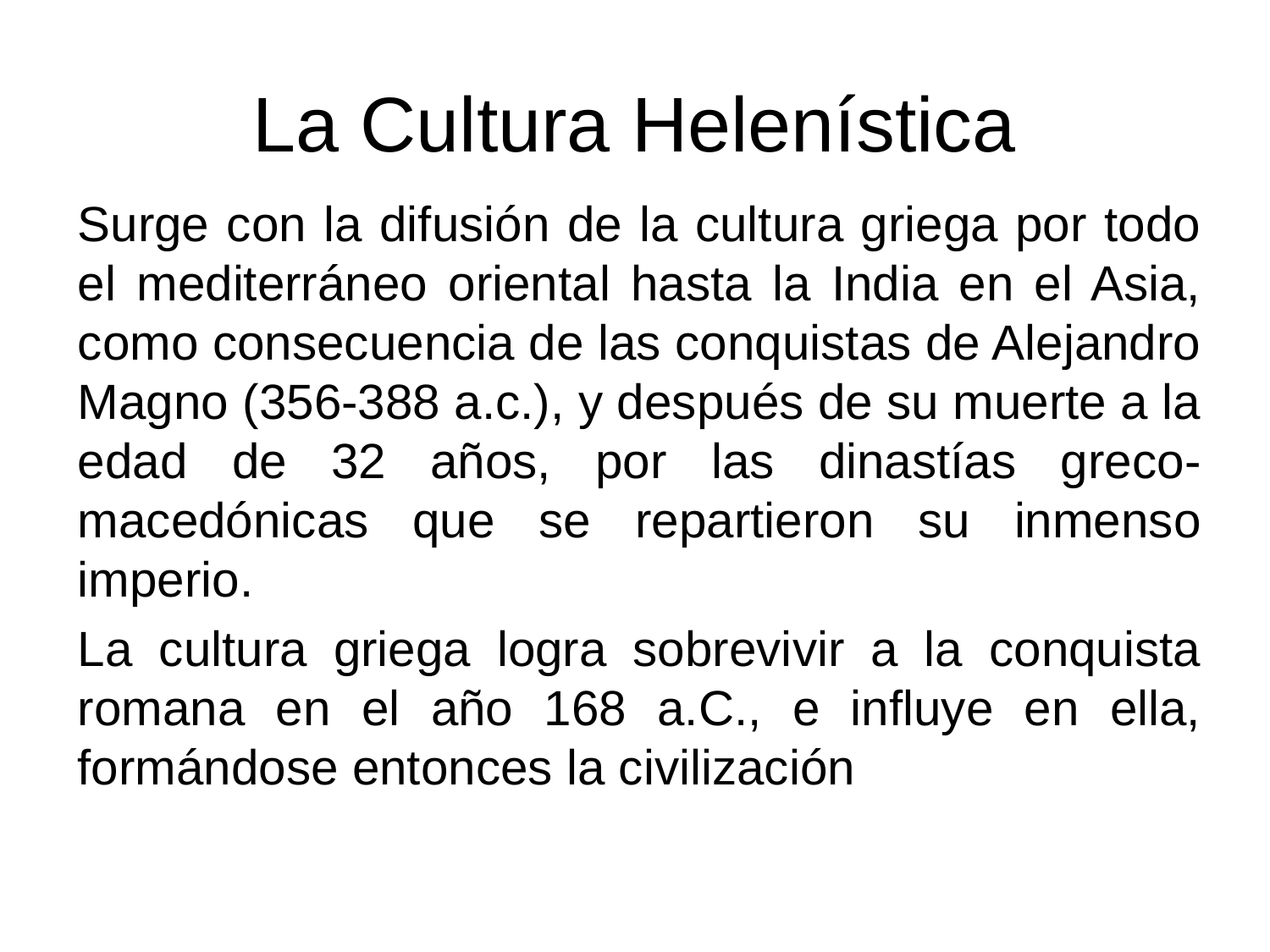

# La Cultura Helenística
Surge con la difusión de la cultura griega por todo el mediterráneo oriental hasta la India en el Asia, como consecuencia de las conquistas de Alejandro Magno (356-388 a.c.), y después de su muerte a la edad de 32 años, por las dinastías greco-macedónicas que se repartieron su inmenso imperio.
La cultura griega logra sobrevivir a la conquista romana en el año 168 a.C., e influye en ella, formándose entonces la civilización